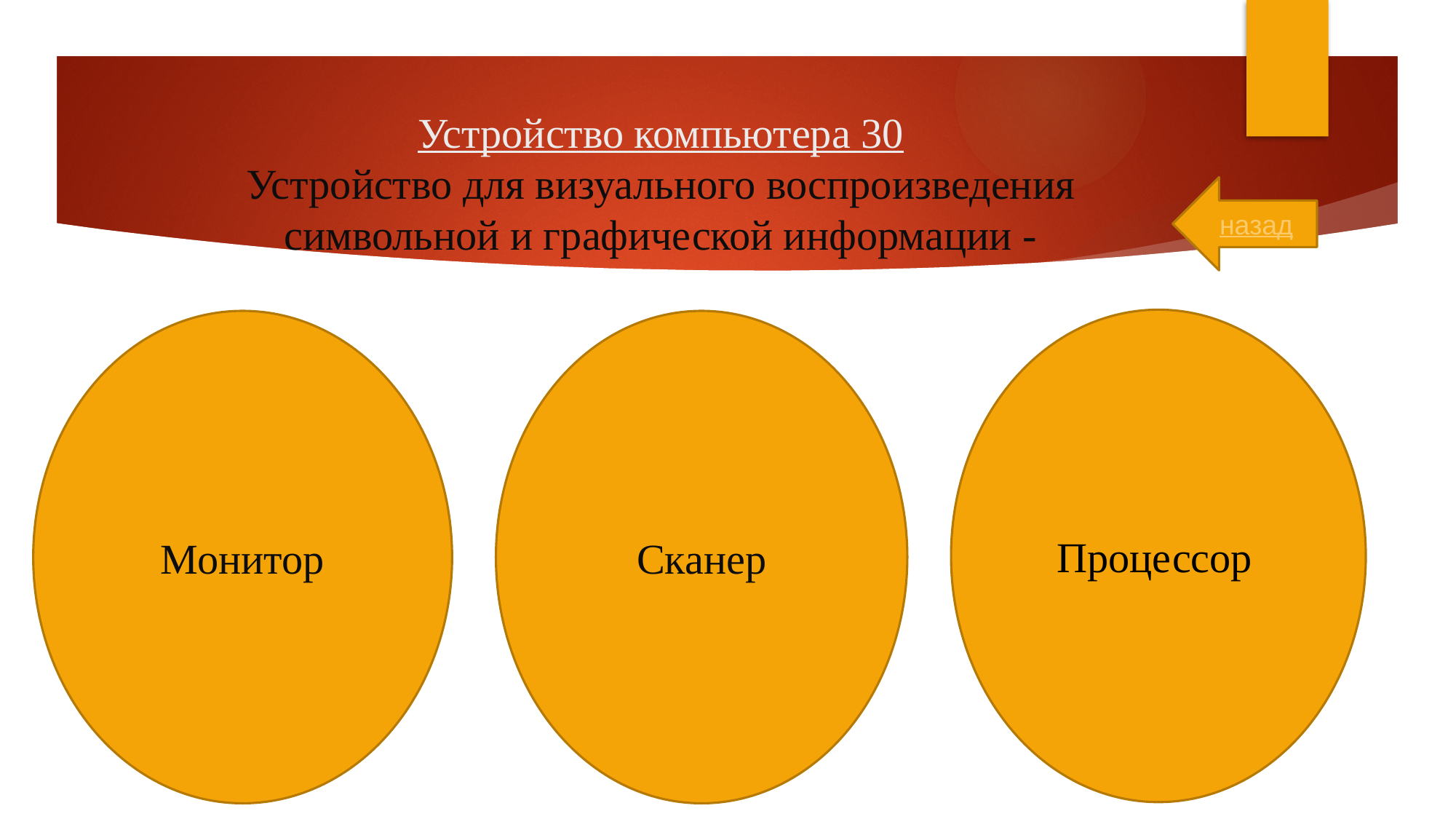

# Устройство компьютера 30 Устройство для визуального воспроизведения символьной и графической информации -
назад
Процессор
Монитор

Сканер